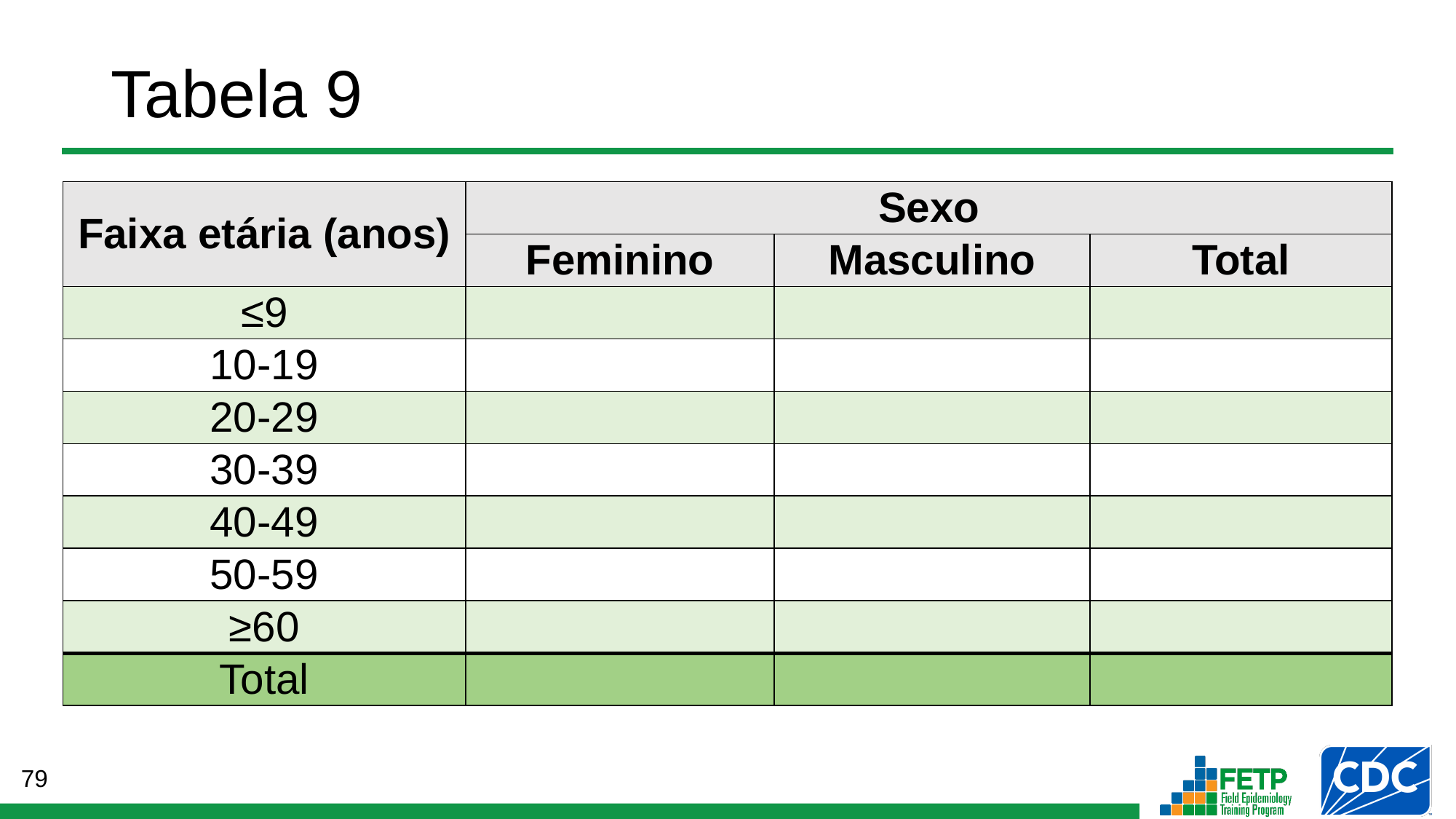

# Tabela 9
| Faixa etária (anos) | Sexo |  |  |
| --- | --- | --- | --- |
|  | Feminino | Masculino | Total |
| ≤9 |  |  |  |
| 10-19 |  |  |  |
| 20-29 |  |  |  |
| 30-39 |  |  |  |
| 40-49 |  |  |  |
| 50-59 |  |  |  |
| ≥60 |  |  |  |
| Total |  |  |  |